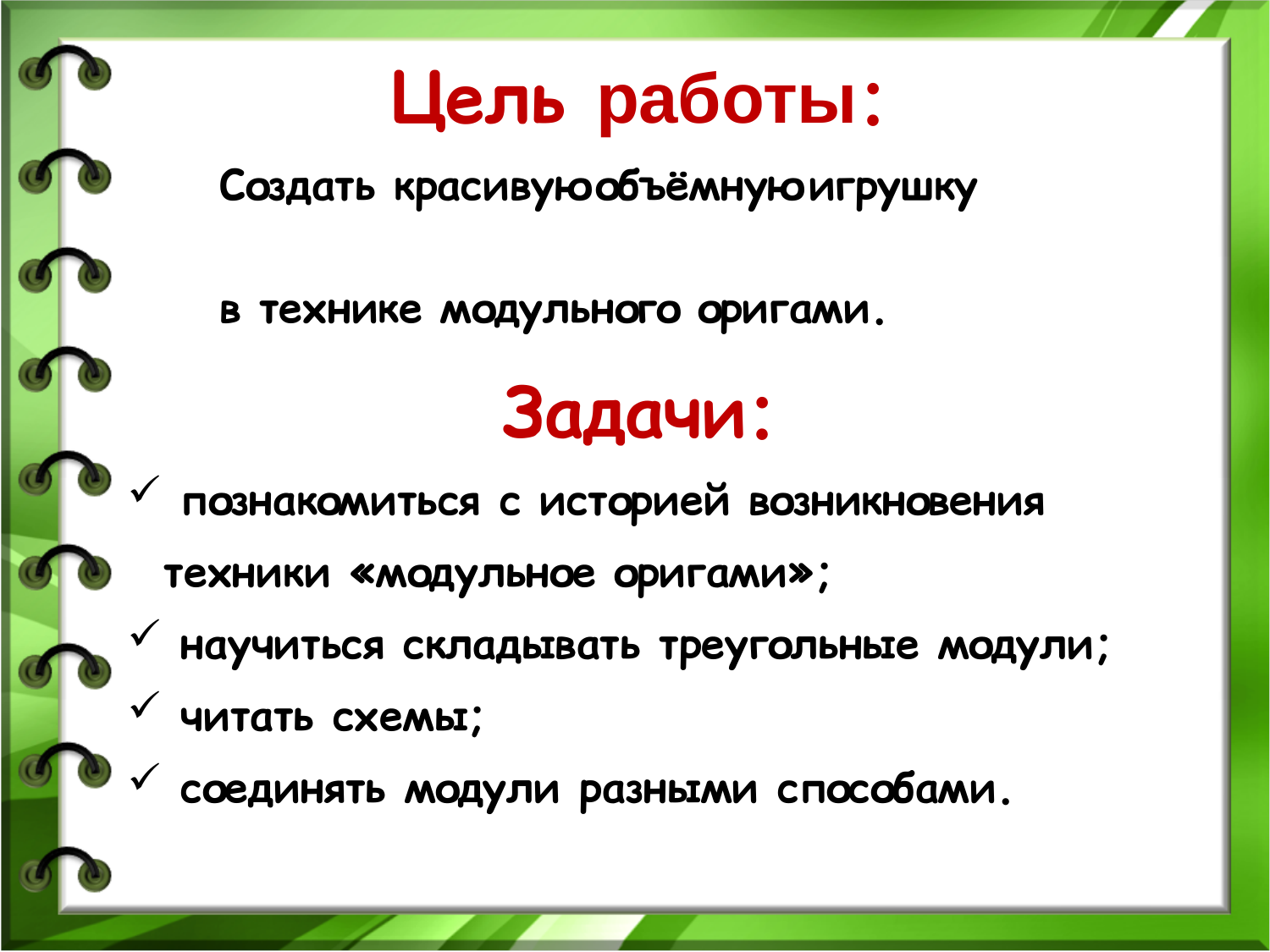

Цель работы:
     Создать красивую объёмную игрушку
     в технике модульного оригами.
Задачи:
 познакомиться с историей возникновения
  техники «модульное оригами»;
 научиться складывать треугольные модули;
 читать схемы;
 соединять модули разными способами.